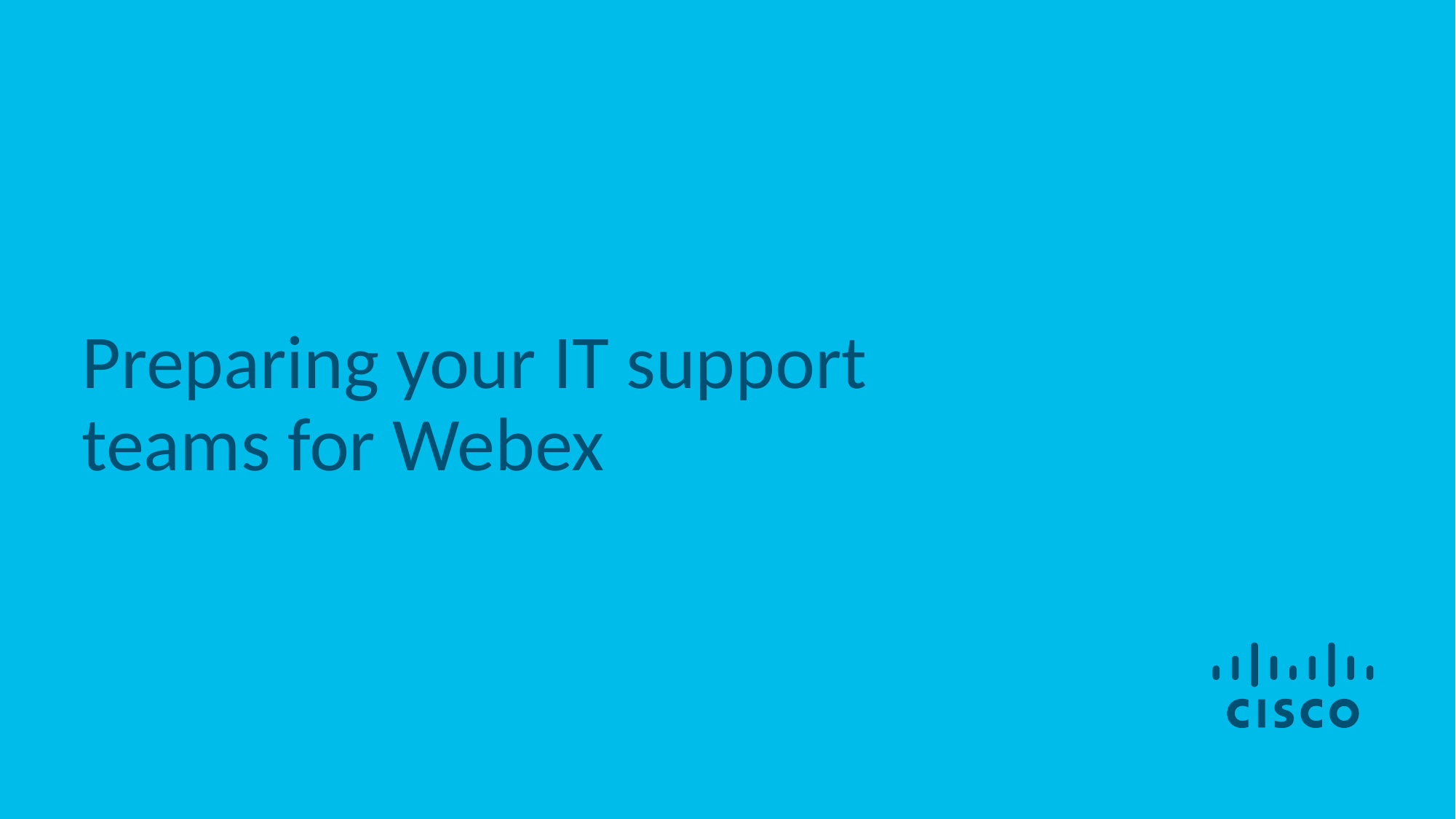

Preparing your IT support teams for Webex